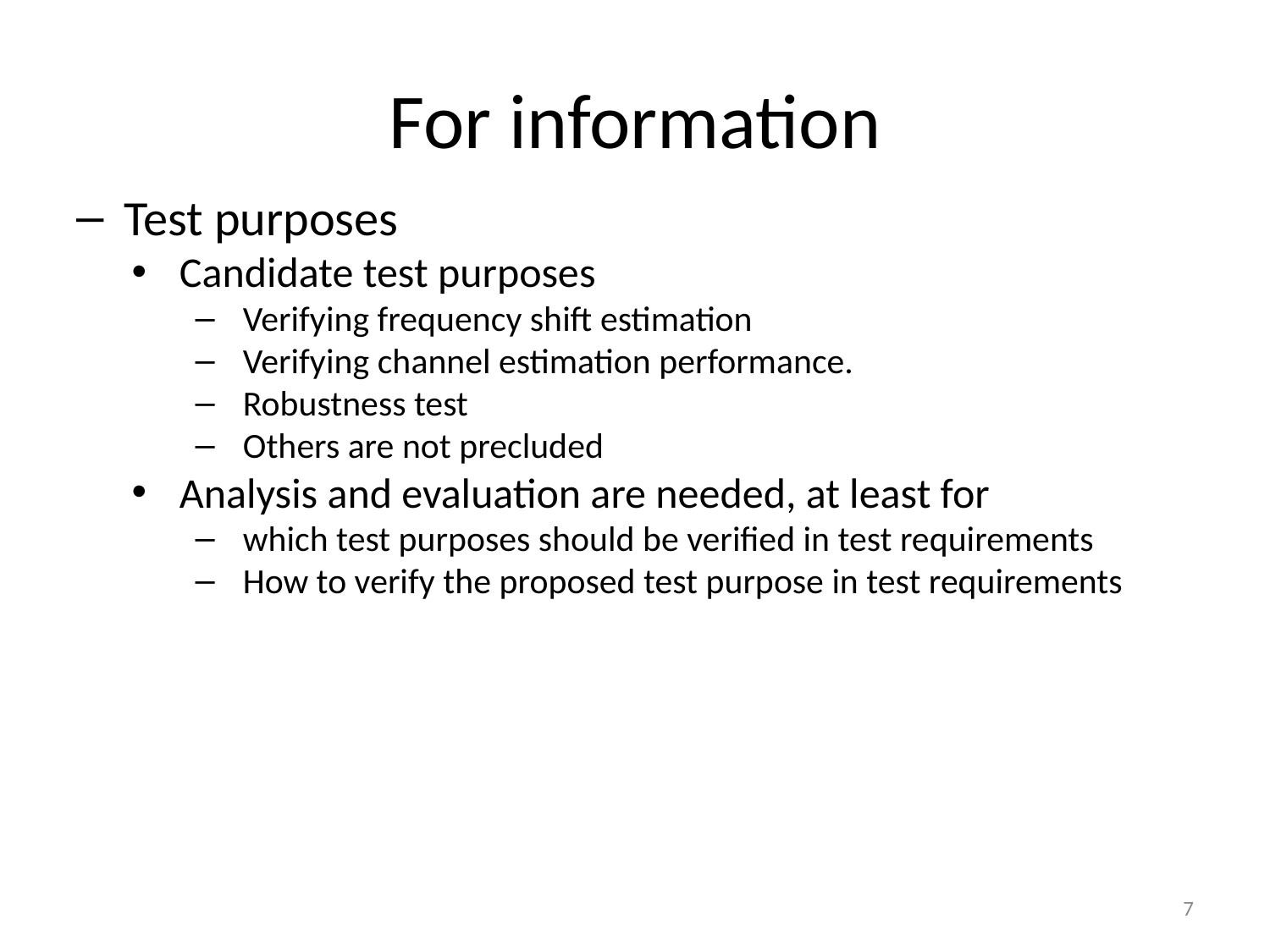

# For information
Test purposes
Candidate test purposes
Verifying frequency shift estimation
Verifying channel estimation performance.
Robustness test
Others are not precluded
Analysis and evaluation are needed, at least for
which test purposes should be verified in test requirements
How to verify the proposed test purpose in test requirements

7